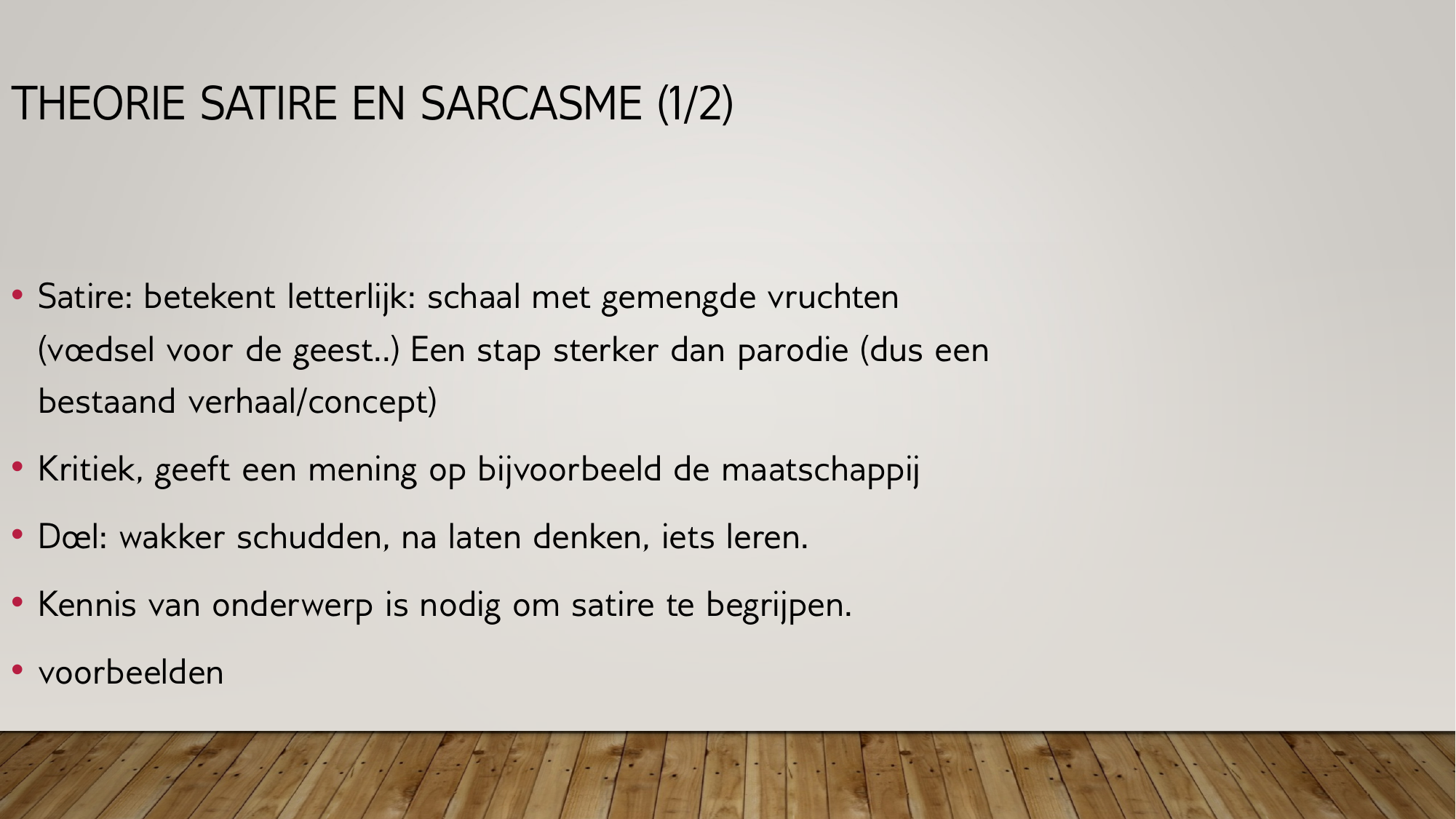

Theorie satire en sarcasme (1/2)
Satire: betekent letterlijk: schaal met gemengde vruchten (voedsel voor de geest..) Een stap sterker dan parodie (dus een bestaand verhaal/concept)
Kritiek, geeft een mening op bijvoorbeeld de maatschappij
Doel: wakker schudden, na laten denken, iets leren.
Kennis van onderwerp is nodig om satire te begrijpen.
voorbeelden